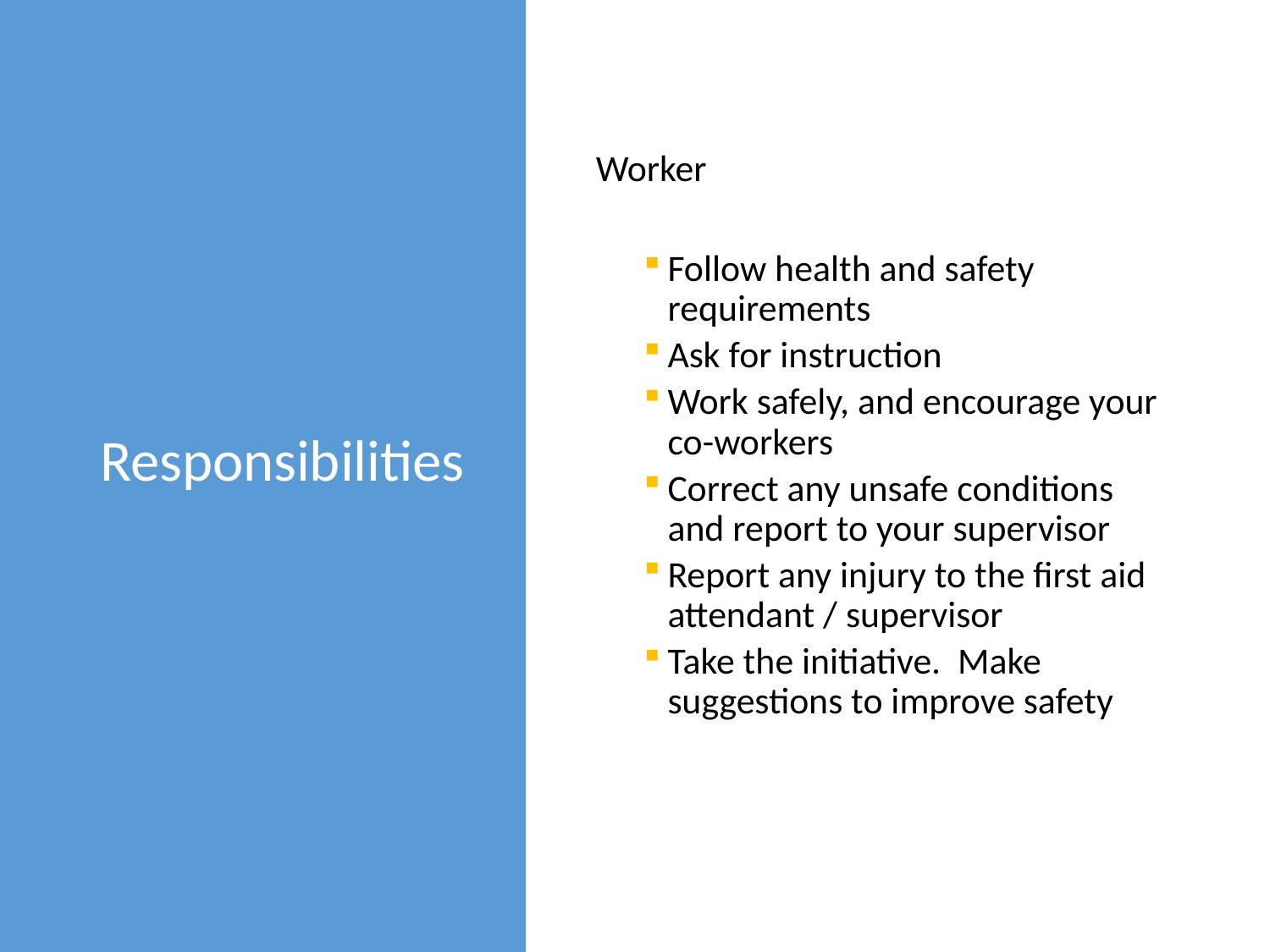

# Responsibilities
Worker

Follow health and safety requirements
Ask for instruction
Work safely, and encourage your co-workers
Correct any unsafe conditions and report to your supervisor
Report any injury to the first aid attendant / supervisor
Take the initiative.  Make suggestions to improve safety